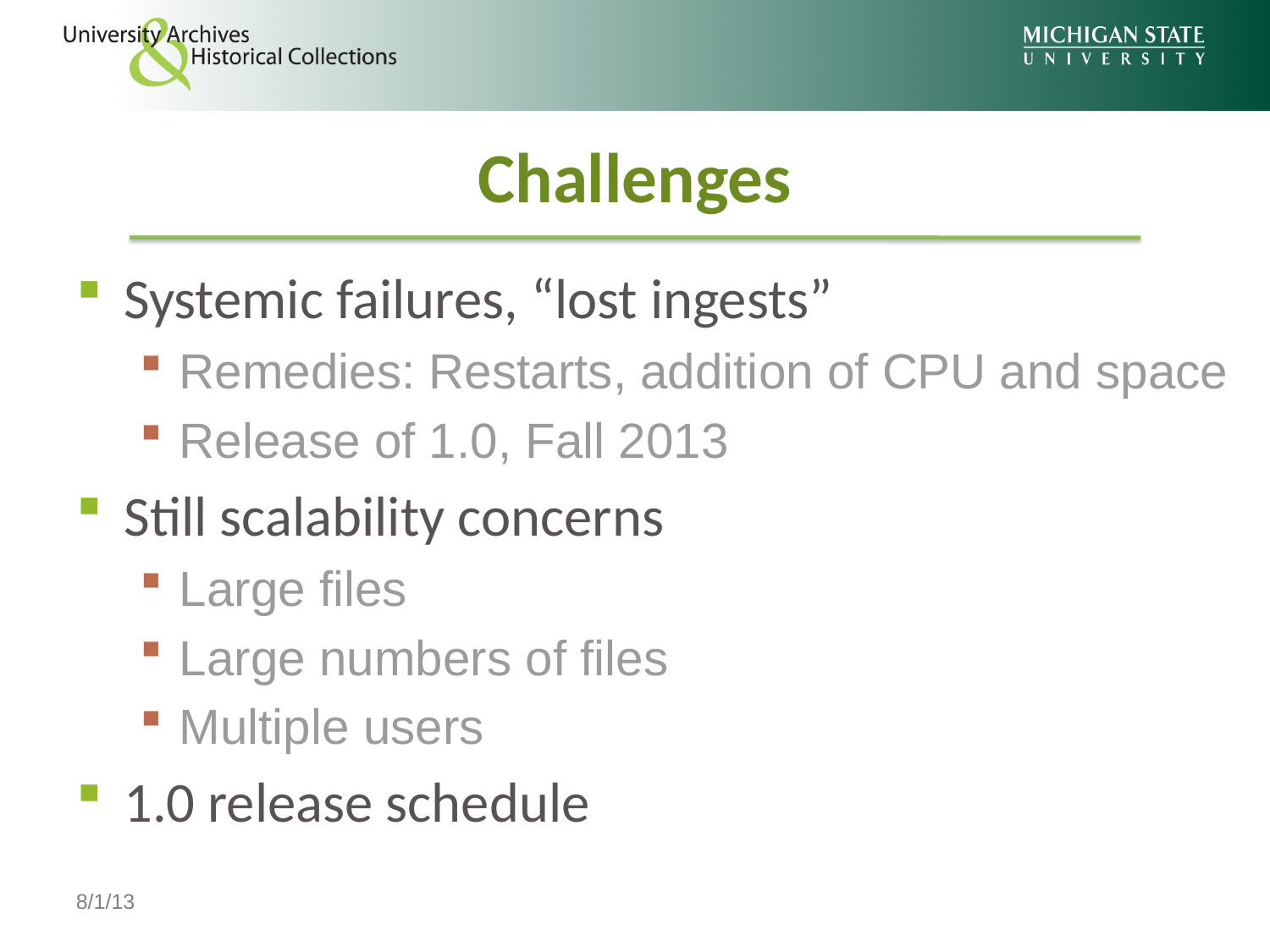

# Challenges
Systemic failures, “lost ingests”
Remedies: Restarts, addition of CPU and space
Release of 1.0, Fall 2013
Still scalability concerns
Large files
Large numbers of files
Multiple users
1.0 release schedule